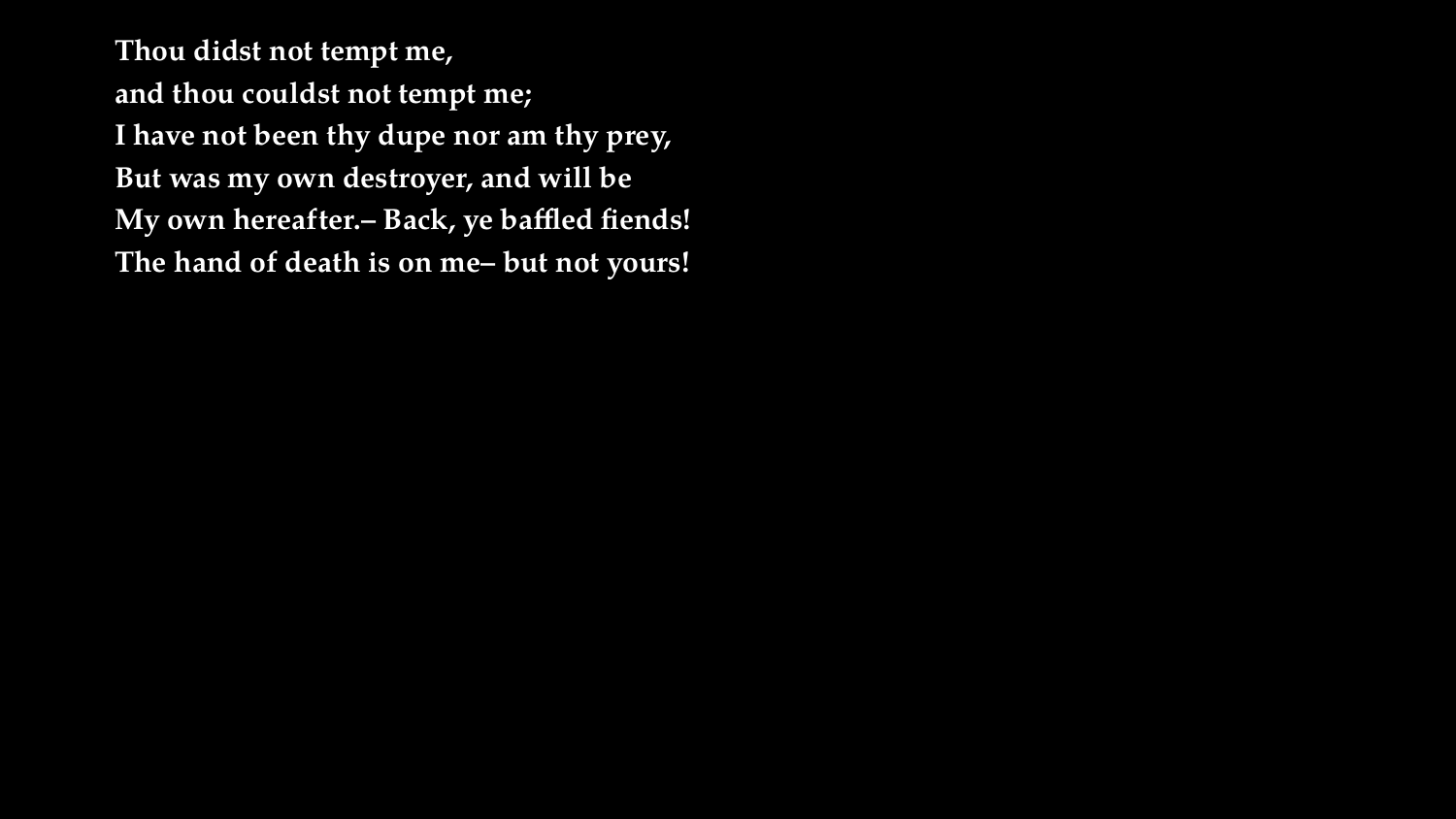

# Thou didst not tempt me, and thou couldst not tempt me; I have not been thy dupe nor am thy prey, But was my own destroyer, and will be My own hereafter.– Back, ye baffled fiends! The hand of death is on me– but not yours!